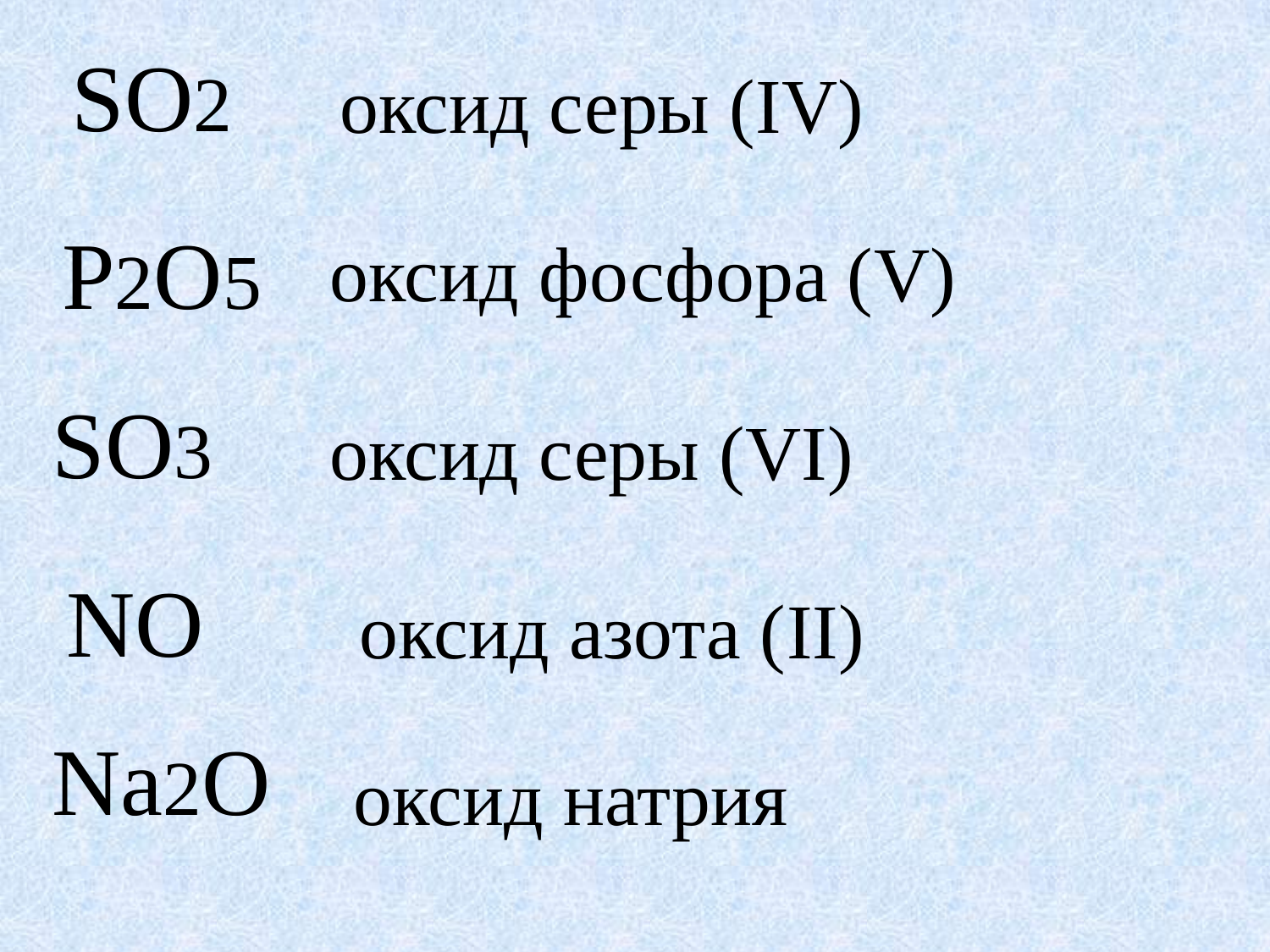

SO2
оксид серы (IV)
P2O5
 оксид фосфора (V)
SO3

 оксид серы (VI)
 NO
оксид азота (II)
Na2O
 оксид натрия